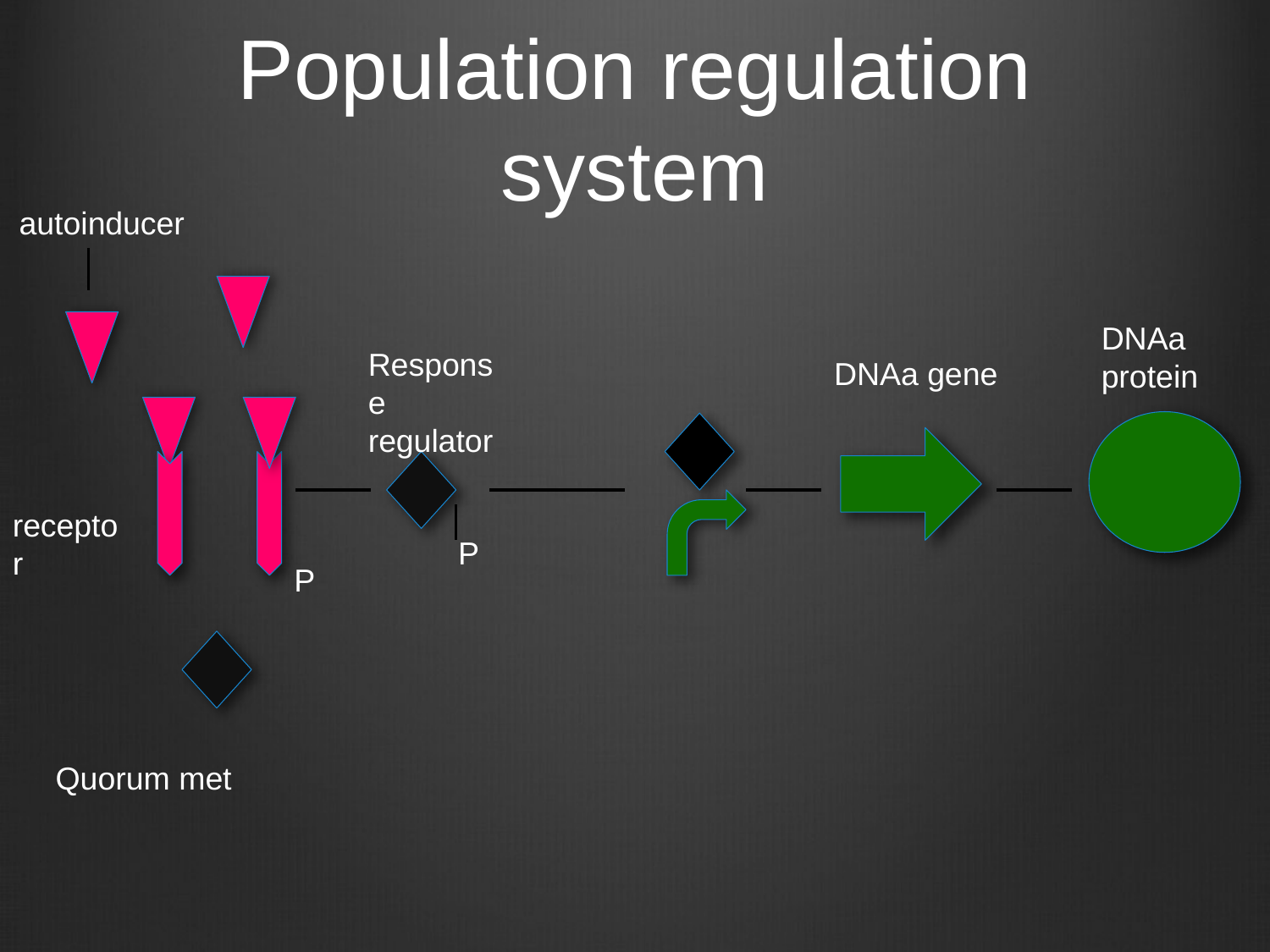

# Population regulation system
autoinducer

DNAa protein
Response regulator
DNAa gene

receptor

P
P

Quorum met